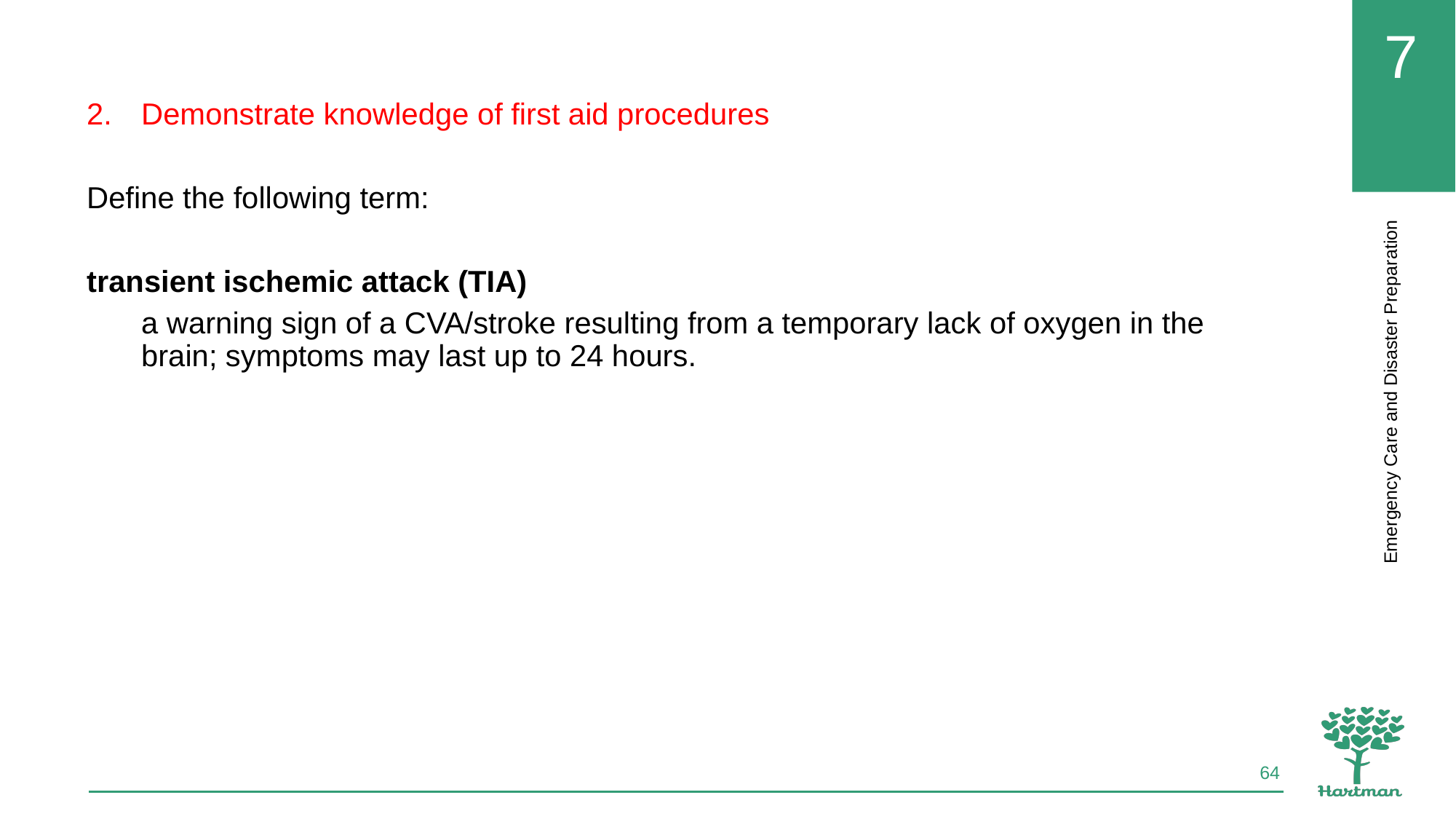

Demonstrate knowledge of first aid procedures

Define the following term:

transient ischemic attack (TIA)
a warning sign of a CVA/stroke resulting from a temporary lack of oxygen in the brain; symptoms may last up to 24 hours.

64